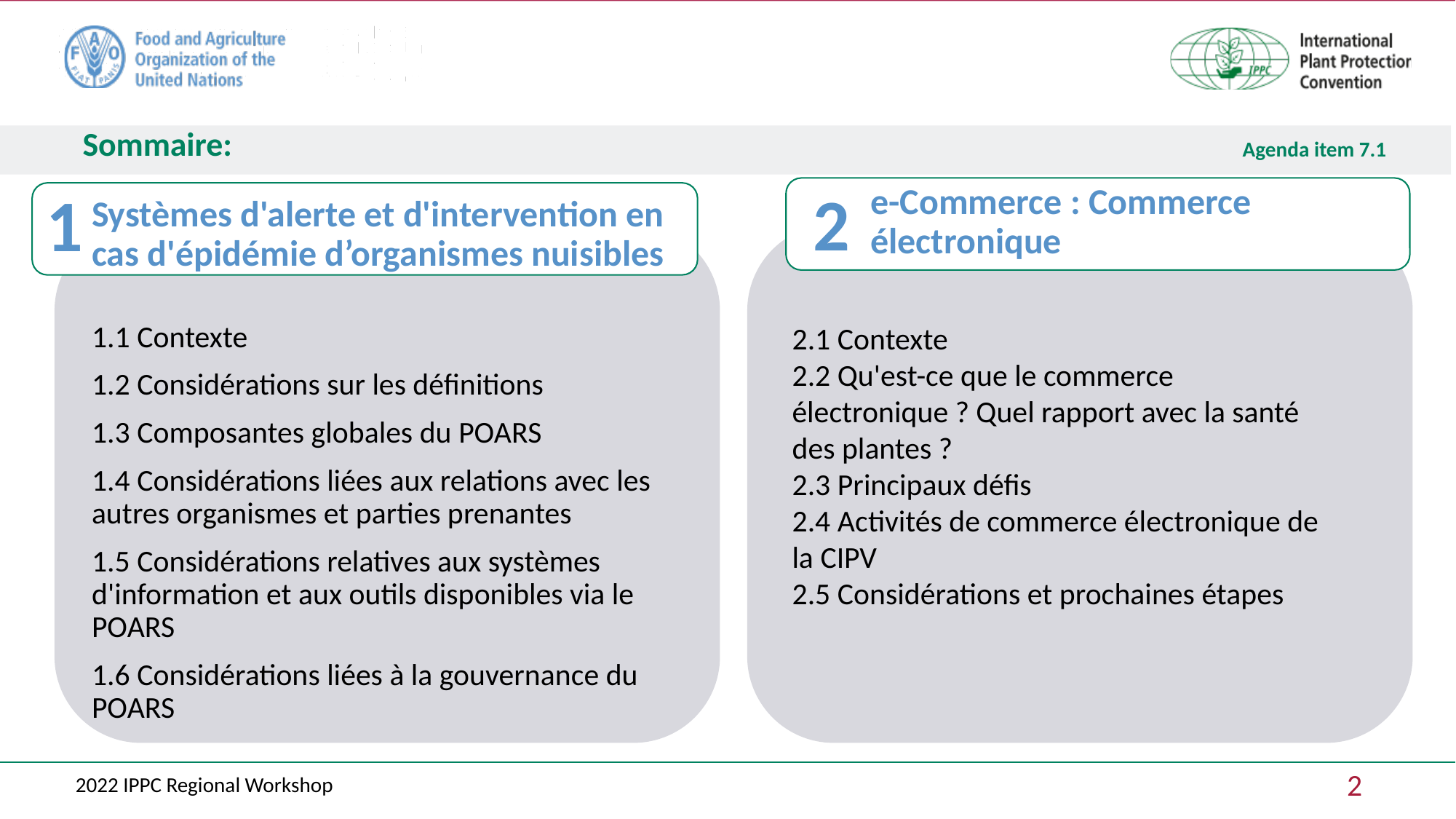

# Sommaire:

e-Commerce : Commerce électronique
2
1
Systèmes d'alerte et d'intervention en cas d'épidémie d’organismes nuisibles

2.1 Contexte
2.2 Qu'est-ce que le commerce électronique ? Quel rapport avec la santé des plantes ?
2.3 Principaux défis
2.4 Activités de commerce électronique de la CIPV
2.5 Considérations et prochaines étapes
1.1 Contexte
1.2 Considérations sur les définitions
1.3 Composantes globales du POARS
1.4 Considérations liées aux relations avec les autres organismes et parties prenantes
1.5 Considérations relatives aux systèmes d'information et aux outils disponibles via le POARS
1.6 Considérations liées à la gouvernance du POARS